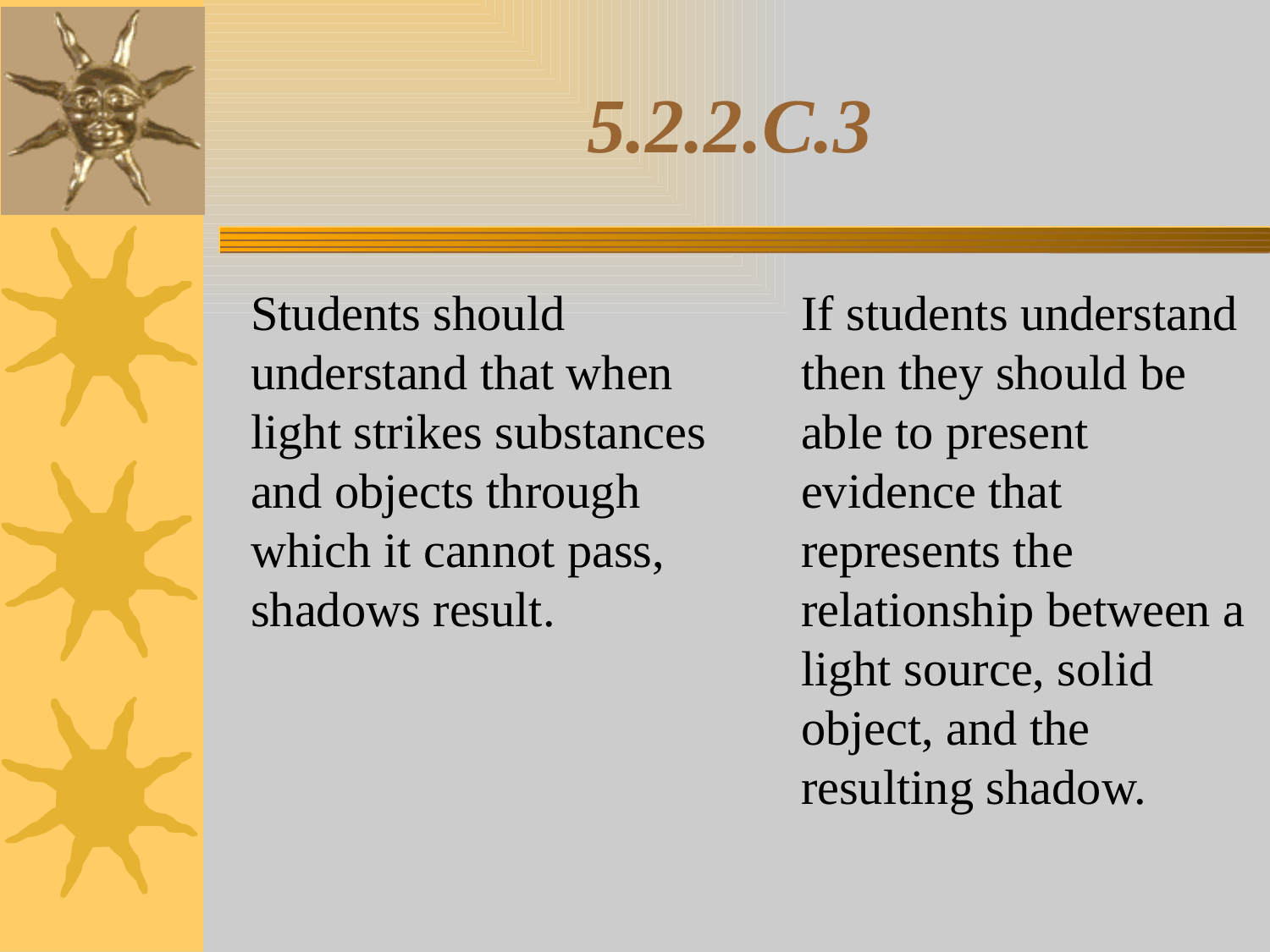

# 5.2.2.C.3
	Students should understand that when light strikes substances and objects through which it cannot pass, shadows result.
	If students understand then they should be able to present evidence that represents the relationship between a light source, solid object, and the resulting shadow.